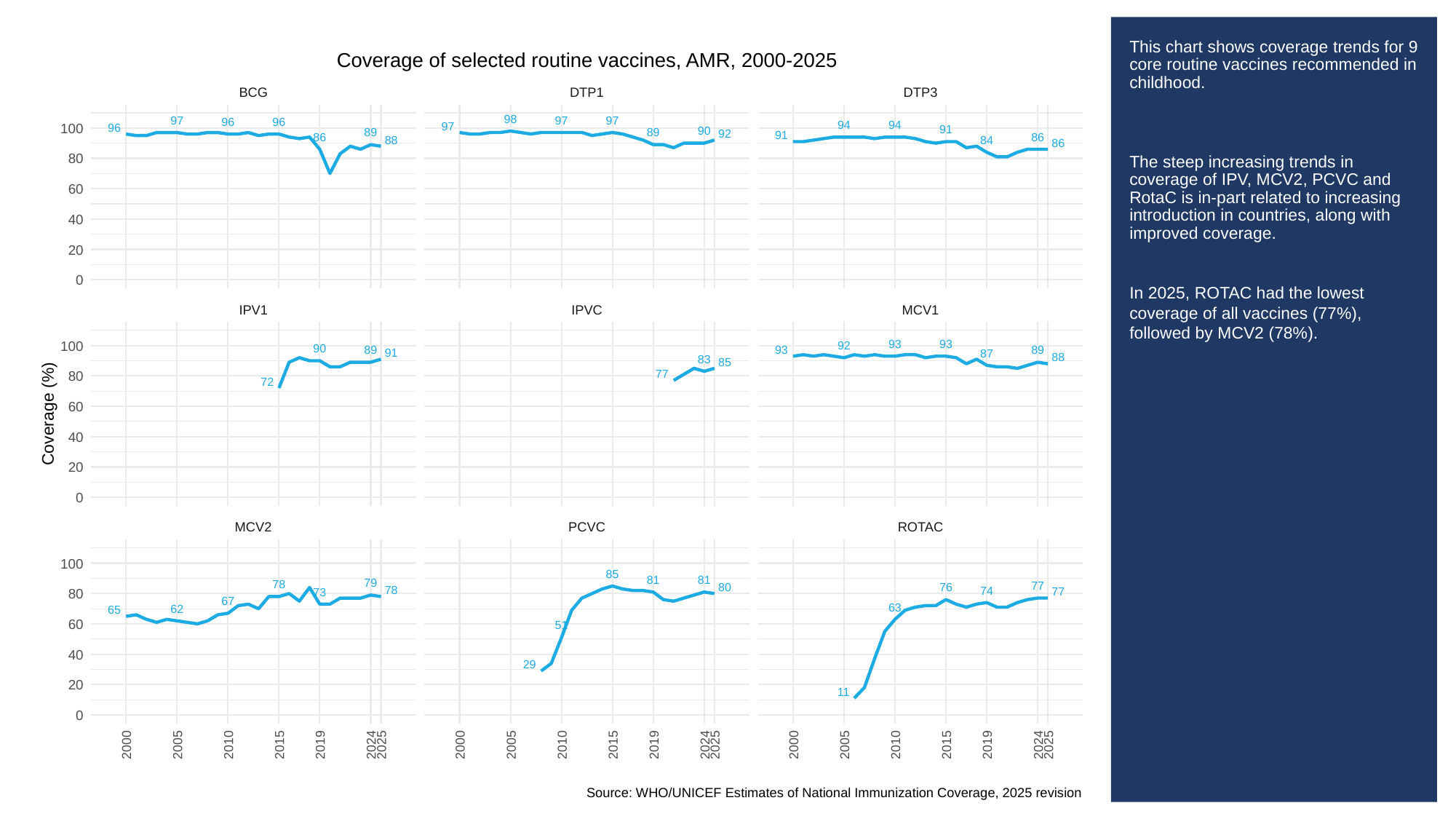

# This chart shows coverage trends for 9 core routine vaccines recommended in childhood.

The steep increasing trends in coverage of IPV, MCV2, PCVC and RotaC is in-part related to increasing introduction in countries, along with improved coverage.

In 2025, ROTAC had the lowest coverage of all vaccines (77%), followed by MCV2 (78%).

Coverage of selected routine vaccines, AMR, 2000-2025
BCG
DTP1
DTP3

98
97
97
97
96
96
94
94
97
100
96
91
90

89
89
92
91

86
86
88
84

86

80

60

40

20

0

IPV1
IPVC
MCV1

93
93
100
92
90
93

89
89
91
87
88

83
85

77
80

72

60

Coverage (%)

40

20

0

MCV2
PCVC
ROTAC

100

85
81
81

79
78
77
80
76
78

74
77

73
80

67

63
62
65

60
51

40

29

20

11

0

2000
2005
2010
2015
2019
2024
2025
2000
2005
2010
2015
2019
2024
2025
2000
2005
2010
2015
2019
2024
2025
Source: WHO/UNICEF Estimates of National Immunization Coverage, 2025 revision